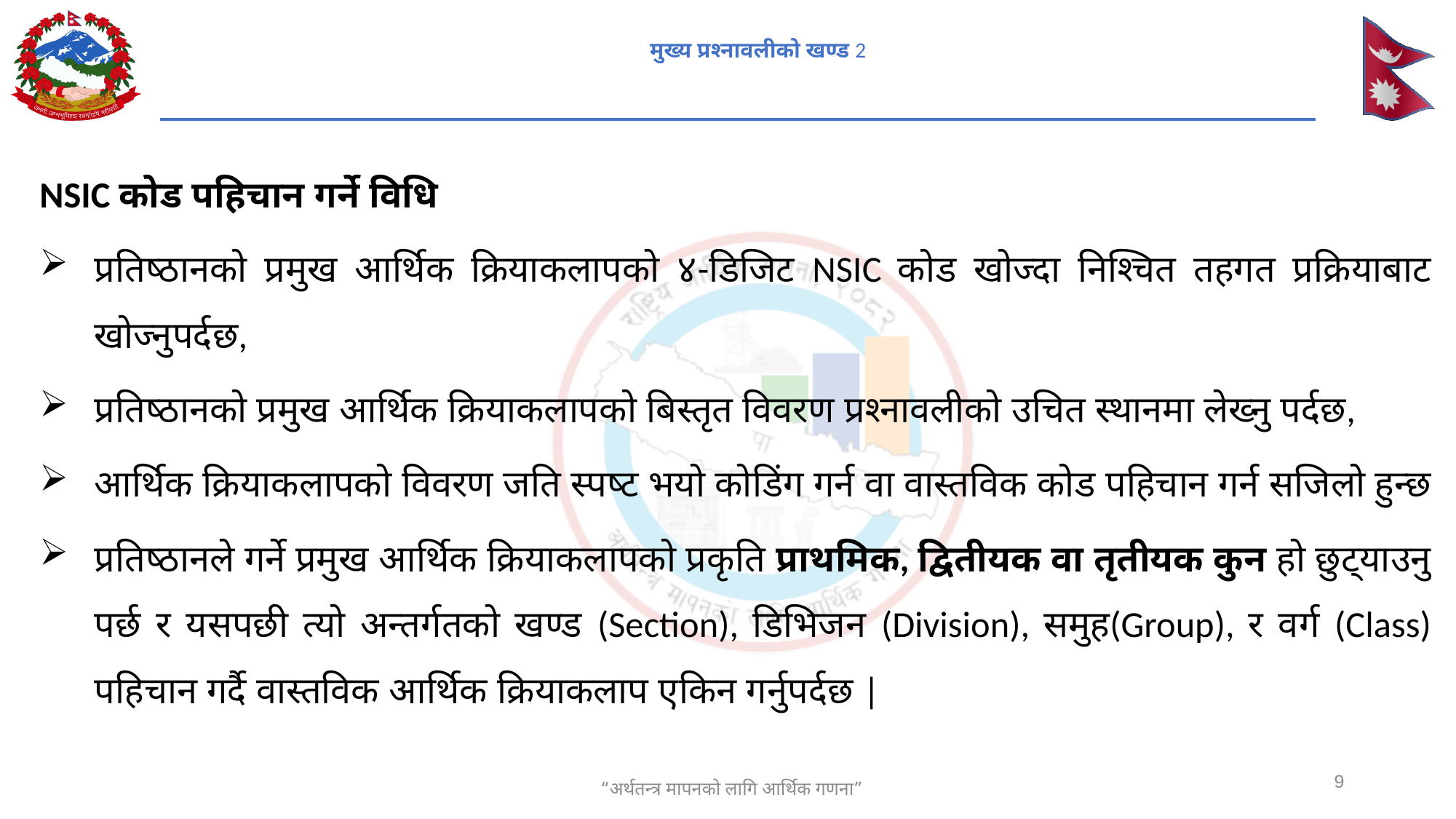

# मुख्य प्रश्नावलीको खण्ड 2
NSIC कोड पहिचान गर्ने विधि
प्रतिष्ठानको प्रमुख आर्थिक क्रियाकलापको ४-डिजिट NSIC कोड खोज्दा निश्चित तहगत प्रक्रियाबाट खोज्नुपर्दछ,
प्रतिष्ठानको प्रमुख आर्थिक क्रियाकलापको बिस्तृत विवरण प्रश्नावलीको उचित स्थानमा लेख्नु पर्दछ,
आर्थिक क्रियाकलापको विवरण जति स्पष्ट भयो कोडिंग गर्न वा वास्तविक कोड पहिचान गर्न सजिलो हुन्छ
प्रतिष्ठानले गर्ने प्रमुख आर्थिक क्रियाकलापको प्रकृति प्राथमिक, द्वितीयक वा तृतीयक कुन हो छुट्याउनु पर्छ र यसपछी त्यो अन्तर्गतको खण्ड (Section), डिभिजन (Division), समुह(Group), र वर्ग (Class) पहिचान गर्दै वास्तविक आर्थिक क्रियाकलाप एकिन गर्नुपर्दछ |
9
“अर्थतन्त्र मापनको लागि आर्थिक गणना”